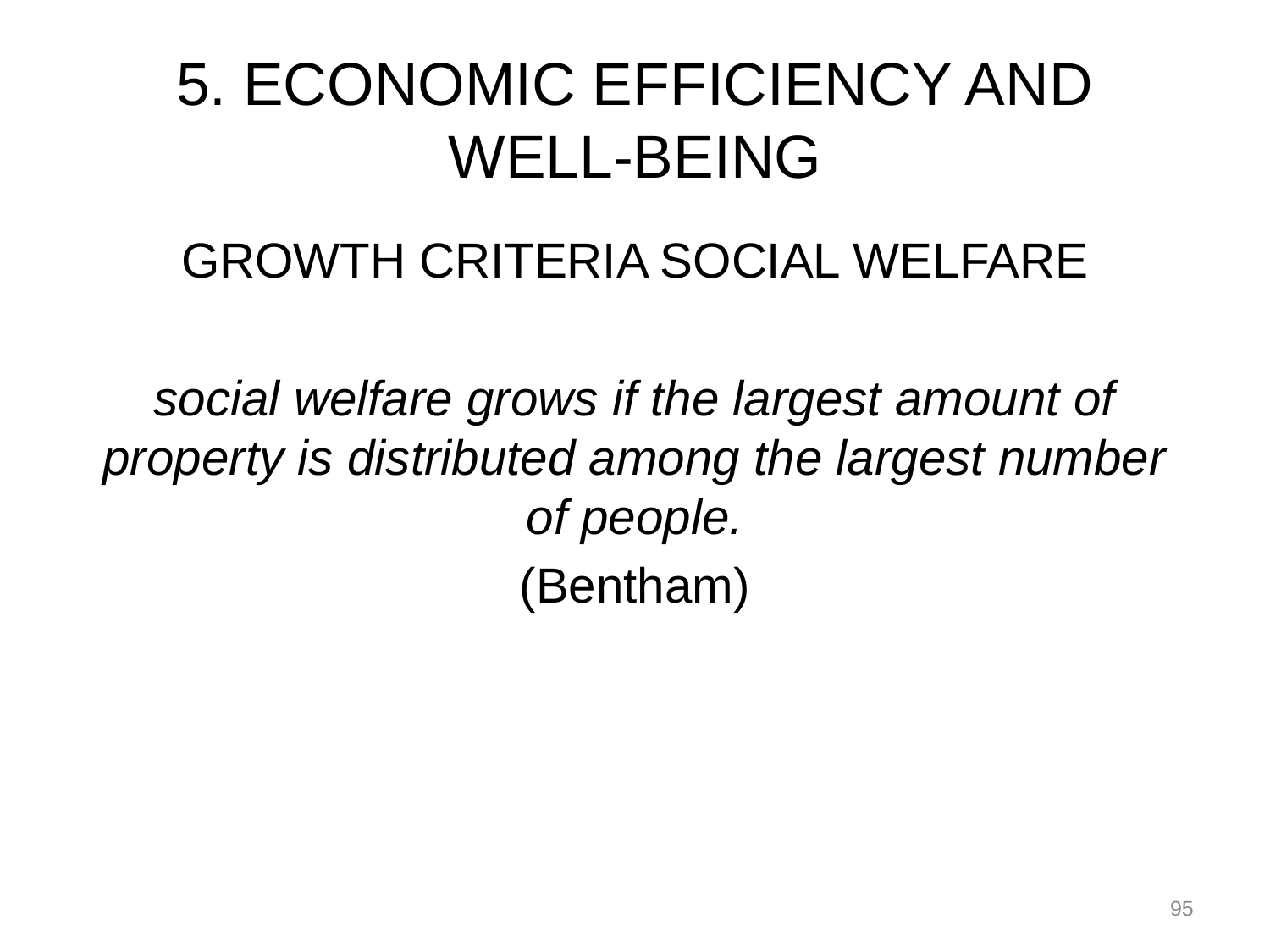

# 5. ECONOMIC EFFICIENCY AND WELL-BEING
GROWTH CRITERIA SOCIAL WELFARE

social welfare grows if the largest amount of property is distributed among the largest number of people.
(Bentham)
95